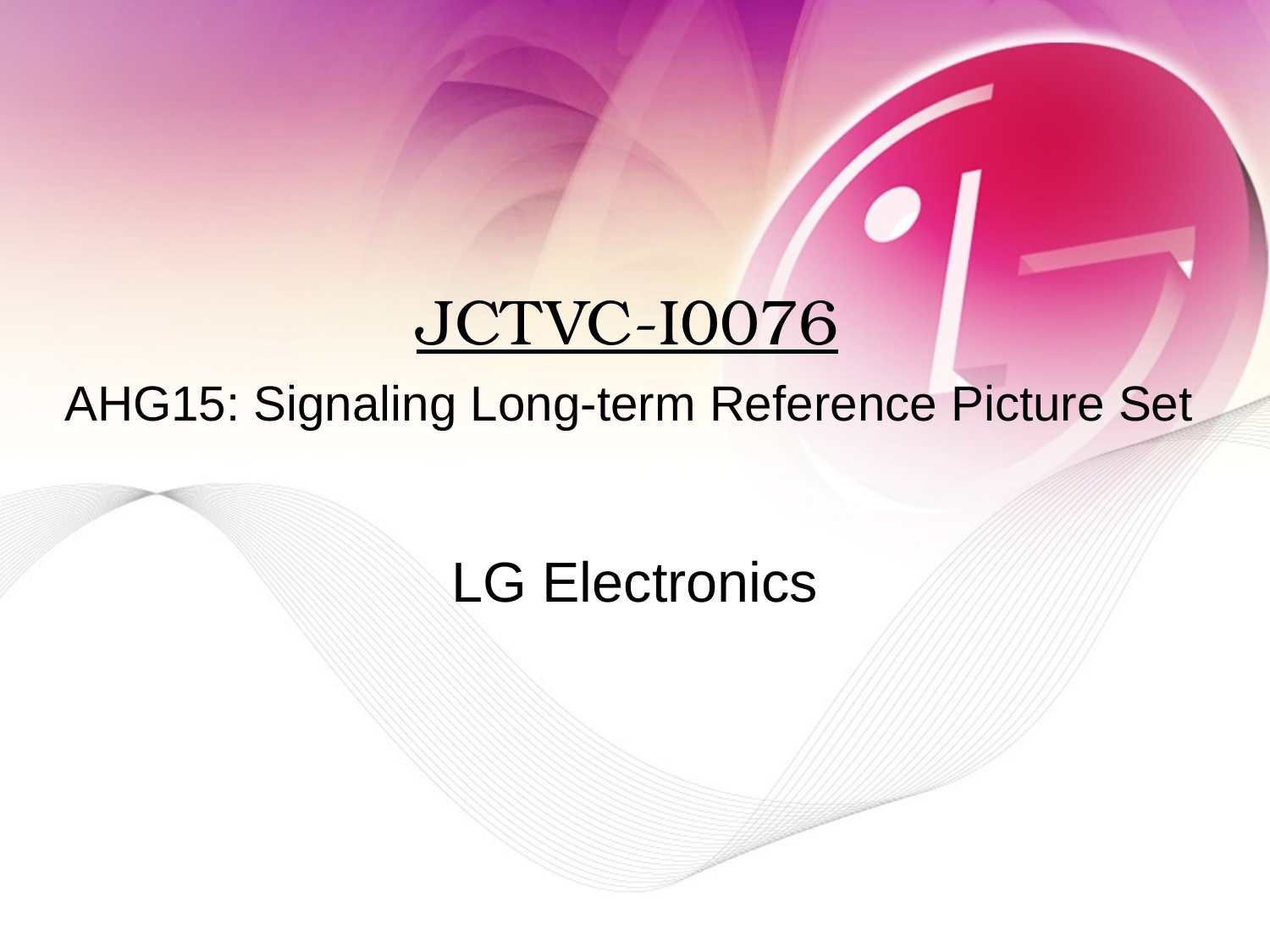

# JCTVC-I0076 AHG15: Signaling Long-term Reference Picture Set
LG Electronics